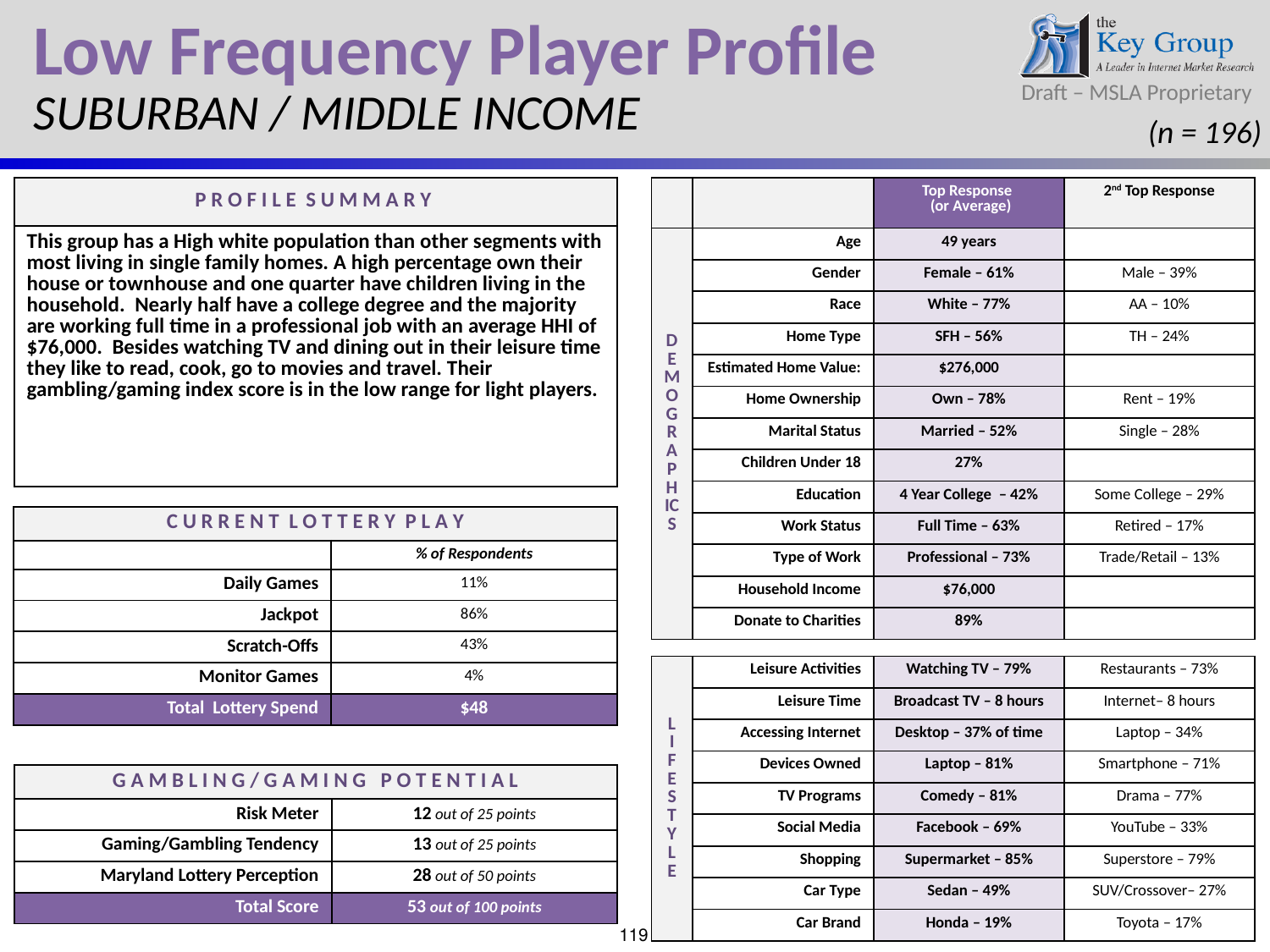

Low Frequency Player Profile
SUBURBAN / MIDDLE INCOME
(n = 196)
| P R O F I L E S U M M A R Y |
| --- |
| This group has a High white population than other segments with most living in single family homes. A high percentage own their house or townhouse and one quarter have children living in the household. Nearly half have a college degree and the majority are working full time in a professional job with an average HHI of $76,000. Besides watching TV and dining out in their leisure time they like to read, cook, go to movies and travel. Their gambling/gaming index score is in the low range for light players. |
|  |  | Top Response (or Average) | 2nd Top Response |
| --- | --- | --- | --- |
| DEMOGRAPHICS | Age | 49 years |  |
|  | Gender | Female – 61% | Male – 39% |
|  | Race | White – 77% | AA – 10% |
|  | Home Type | SFH – 56% | TH – 24% |
|  | Estimated Home Value: | $276,000 |  |
|  | Home Ownership | Own – 78% | Rent – 19% |
|  | Marital Status | Married – 52% | Single – 28% |
|  | Children Under 18 | 27% |  |
|  | Education | 4 Year College – 42% | Some College – 29% |
|  | Work Status | Full Time – 63% | Retired – 17% |
|  | Type of Work | Professional – 73% | Trade/Retail – 13% |
|  | Household Income | $76,000 |  |
|  | Donate to Charities | 89% |  |
|  |  |  |  |
| L I F E S TY L E | Leisure Activities | Watching TV – 79% | Restaurants – 73% |
|  | Leisure Time | Broadcast TV – 8 hours | Internet– 8 hours |
|  | Accessing Internet | Desktop – 37% of time | Laptop – 34% |
|  | Devices Owned | Laptop – 81% | Smartphone – 71% |
|  | TV Programs | Comedy – 81% | Drama – 77% |
|  | Social Media | Facebook – 69% | YouTube – 33% |
|  | Shopping | Supermarket – 85% | Superstore – 79% |
|  | Car Type | Sedan – 49% | SUV/Crossover– 27% |
|  | Car Brand | Honda – 19% | Toyota – 17% |
| C U R R E N T L O T T E R Y P L A Y |  |
| --- | --- |
|  | % of Respondents |
| Daily Games | 11% |
| Jackpot | 86% |
| Scratch-Offs | 43% |
| Monitor Games | 4% |
| Total Lottery Spend | $48 |
| G A M B L I N G / G A M I N G P O T E N T I A L |  |
| --- | --- |
| Risk Meter | 12 out of 25 points |
| Gaming/Gambling Tendency | 13 out of 25 points |
| Maryland Lottery Perception | 28 out of 50 points |
| Total Score | 53 out of 100 points |